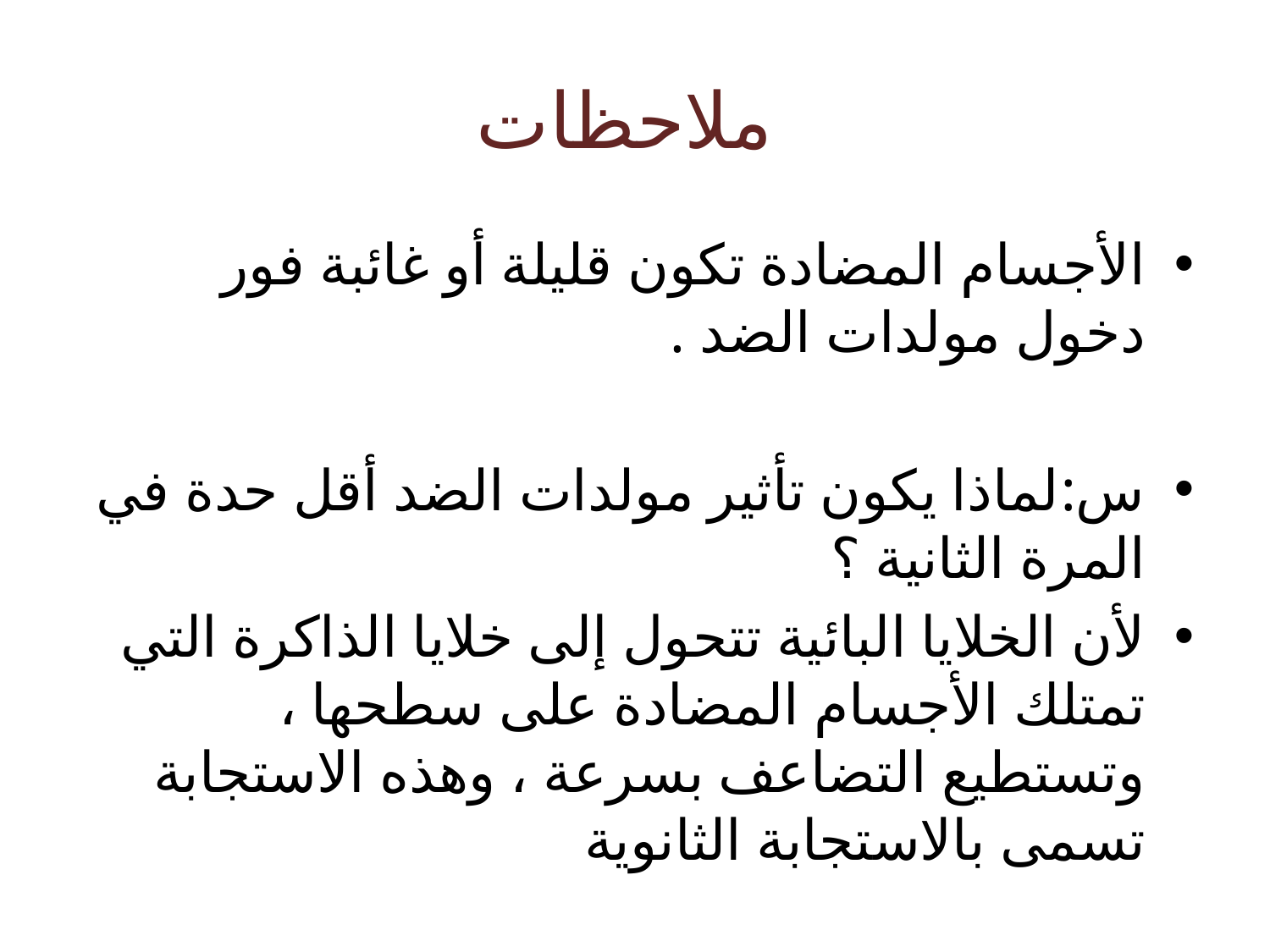

# ملاحظات
الأجسام المضادة تكون قليلة أو غائبة فور دخول مولدات الضد .

س:لماذا يكون تأثير مولدات الضد أقل حدة في المرة الثانية ؟
لأن الخلايا البائية تتحول إلى خلايا الذاكرة التي تمتلك الأجسام المضادة على سطحها ، وتستطيع التضاعف بسرعة ، وهذه الاستجابة تسمى بالاستجابة الثانوية